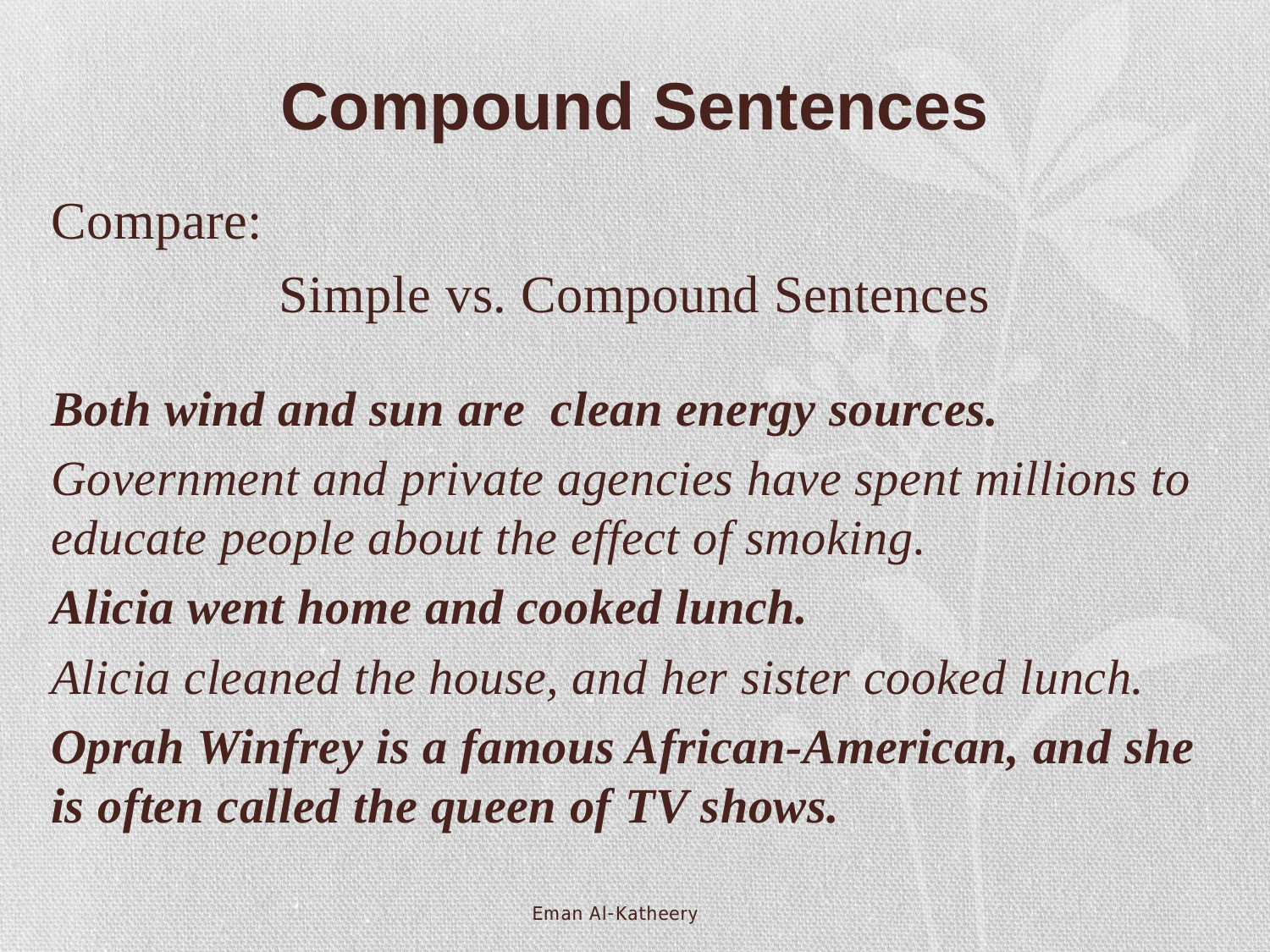

# Compound Sentences

Compare:
Simple vs. Compound Sentences

Both wind and sun are  clean energy sources.
Government and private agencies have spent millions to educate people about the effect of smoking.
Alicia went home and cooked lunch.
Alicia cleaned the house, and her sister cooked lunch.
Oprah Winfrey is a famous African-American, and she is often called the queen of TV shows.
Eman Al-Katheery